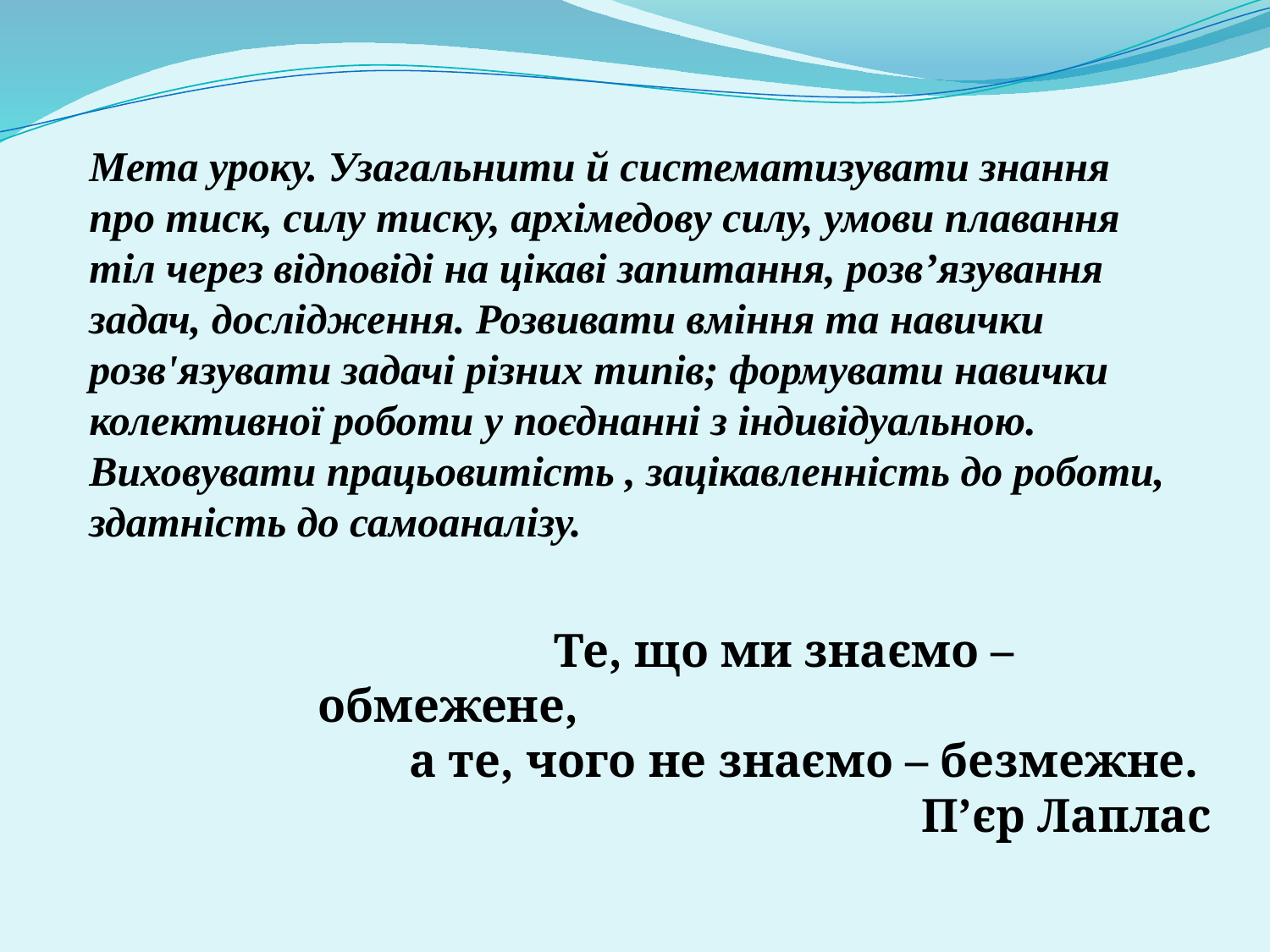

# Мета уроку. Узагальнити й систематизувати знання про тиск, силу тиску, архімедову силу, умови плавання тіл через відповіді на цікаві запитання, розв’язування задач, дослідження. Розвивати вміння та навички розв'язувати задачі різних типів; формувати навички колективної роботи у поєднанні з індивідуальною. Виховувати працьовитість , зацікавленність до роботи, здатність до самоаналізу.
                    Те, що ми знаємо – обмежене,
    а те, чого не знаємо – безмежне.
                                       П’єр Лаплас